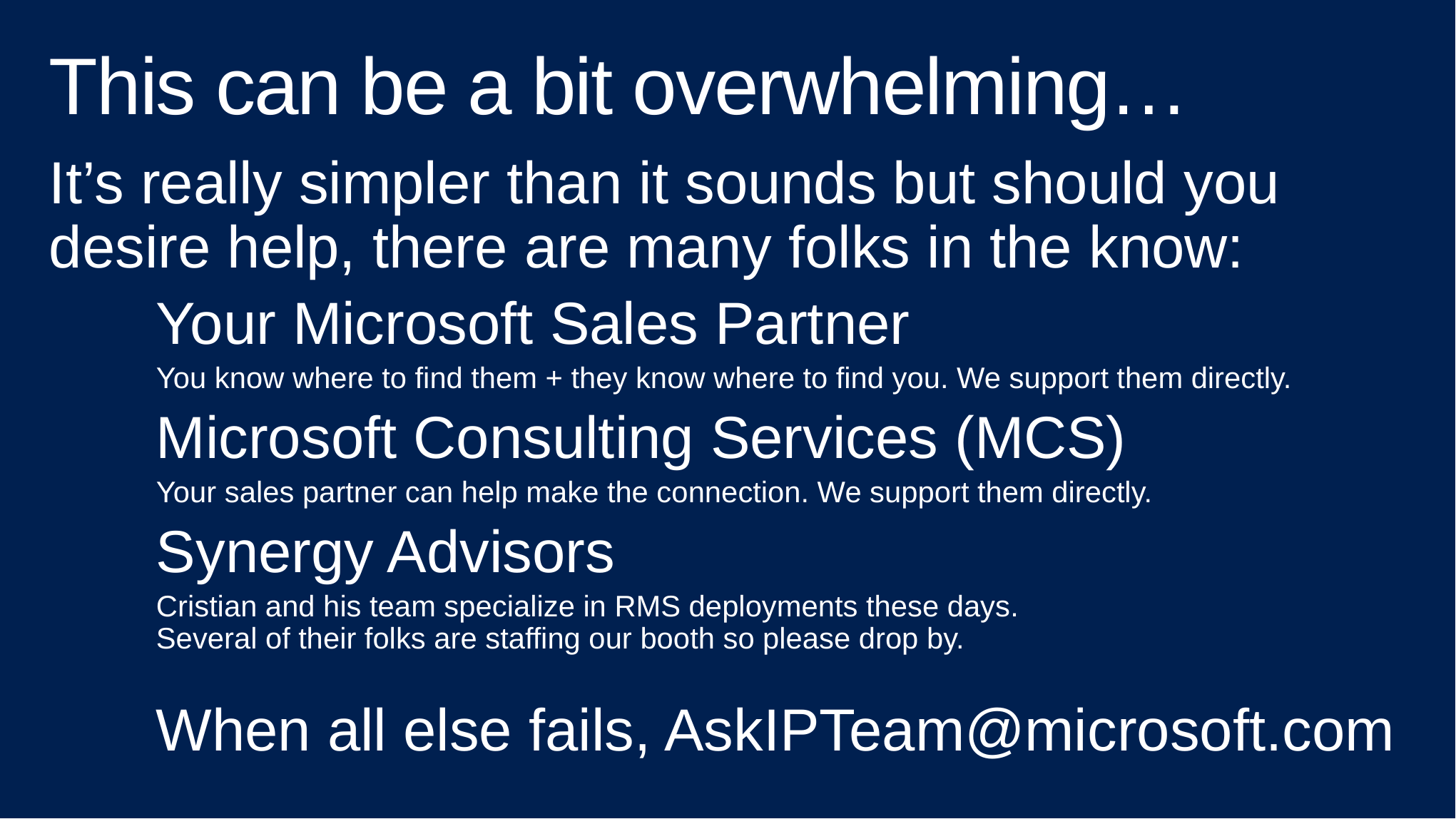

# This can be a bit overwhelming…
It’s really simpler than it sounds but should you desire help, there are many folks in the know:
	Your Microsoft Sales Partner
	You know where to find them + they know where to find you. We support them directly.
	Microsoft Consulting Services (MCS)
	Your sales partner can help make the connection. We support them directly.
	Synergy Advisors
	Cristian and his team specialize in RMS deployments these days.
	Several of their folks are staffing our booth so please drop by.
	When all else fails, AskIPTeam@microsoft.com